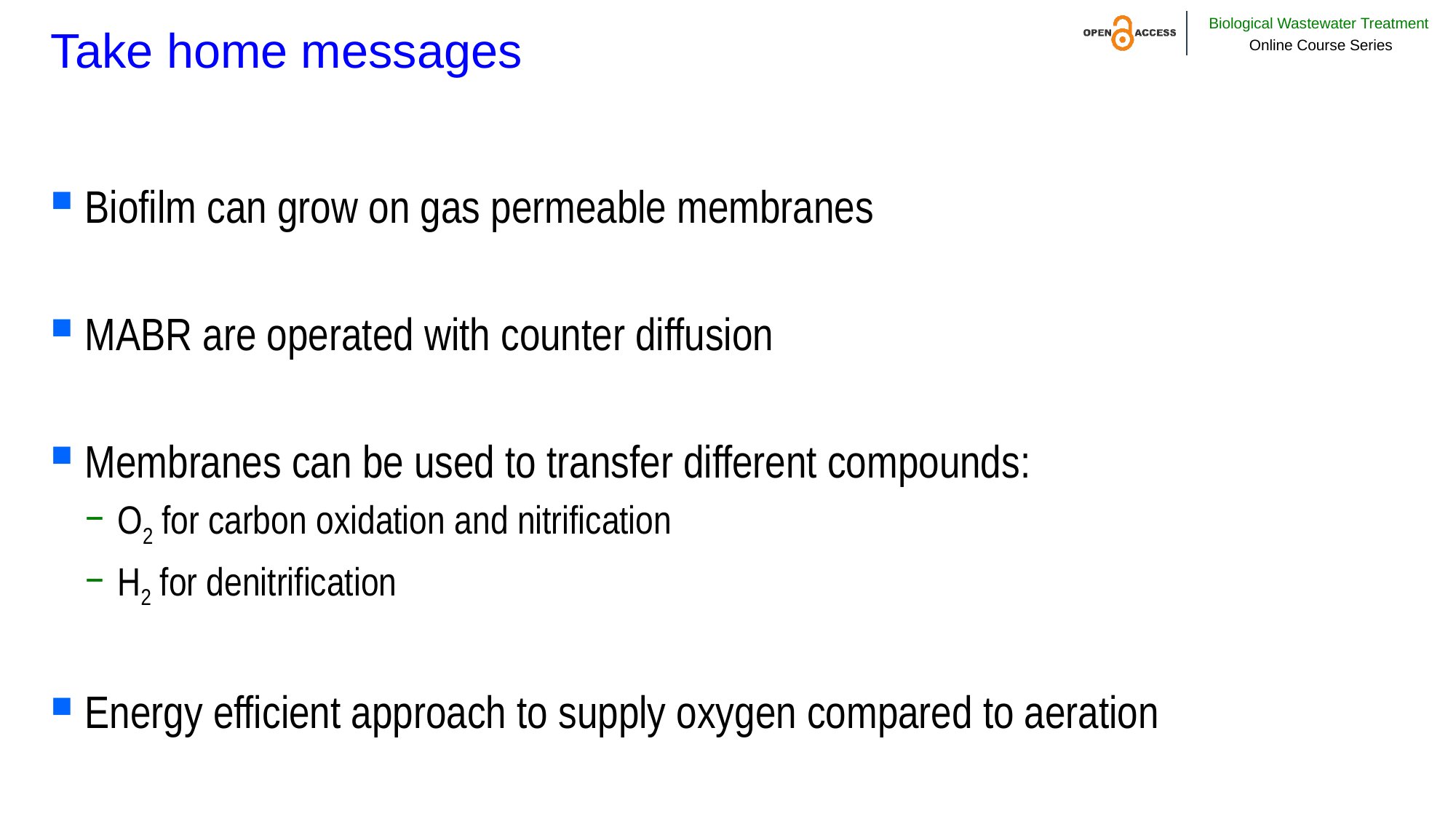

# Take home messages

Biofilm can grow on gas permeable membranes

MABR are operated with counter diffusion

Membranes can be used to transfer different compounds:
O2 for carbon oxidation and nitrification
H2 for denitrification

Energy efficient approach to supply oxygen compared to aeration